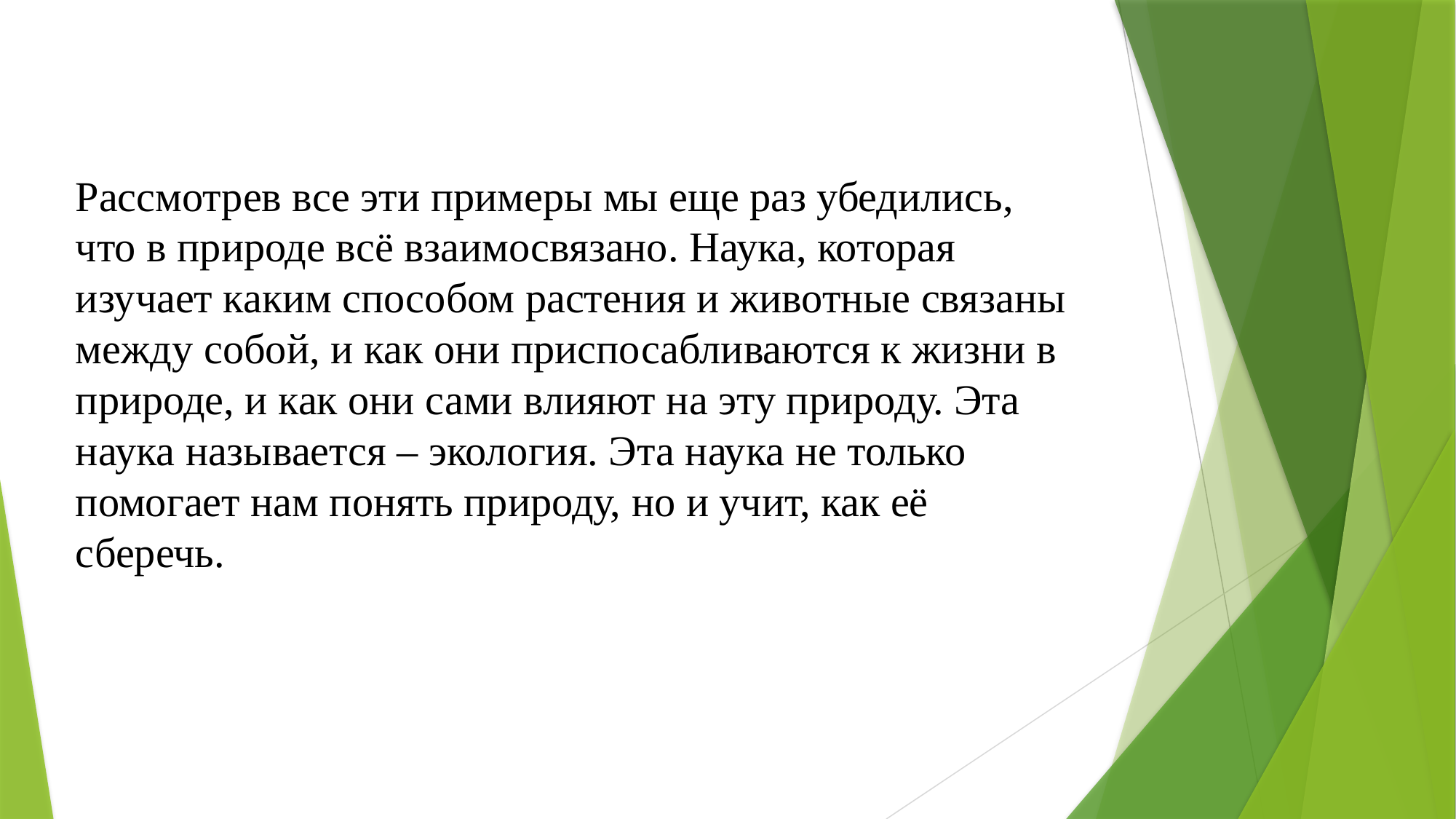

# Рассмотрев все эти примеры мы еще раз убедились, что в природе всё взаимосвязано. Наука, которая изучает каким способом растения и животные связаны между собой, и как они приспосабливаются к жизни в природе, и как они сами влияют на эту природу. Эта наука называется – экология. Эта наука не только помогает нам понять природу, но и учит, как её сберечь.